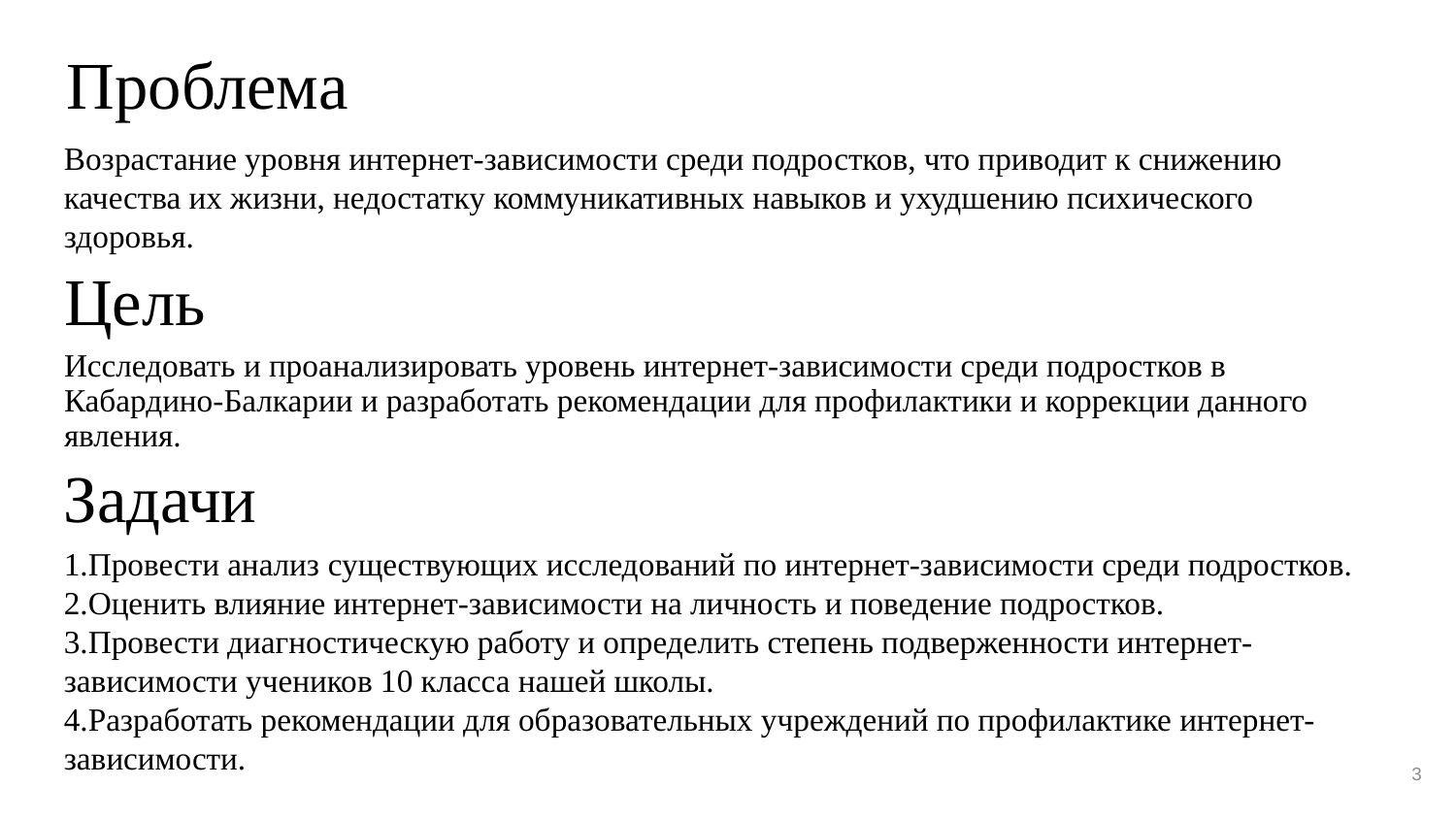

Проблема
Возрастание уровня интернет-зависимости среди подростков, что приводит к снижению качества их жизни, недостатку коммуникативных навыков и ухудшению психического здоровья.
# Цель
Исследовать и проанализировать уровень интернет-зависимости среди подростков в Кабардино-Балкарии и разработать рекомендации для профилактики и коррекции данного явления.

Задачи
1.Провести анализ существующих исследований по интернет-зависимости среди подростков.
2.Оценить влияние интернет-зависимости на личность и поведение подростков.
3.Провести диагностическую работу и определить степень подверженности интернет-зависимости учеников 10 класса нашей школы.
4.Разработать рекомендации для образовательных учреждений по профилактике интернет-зависимости.
3